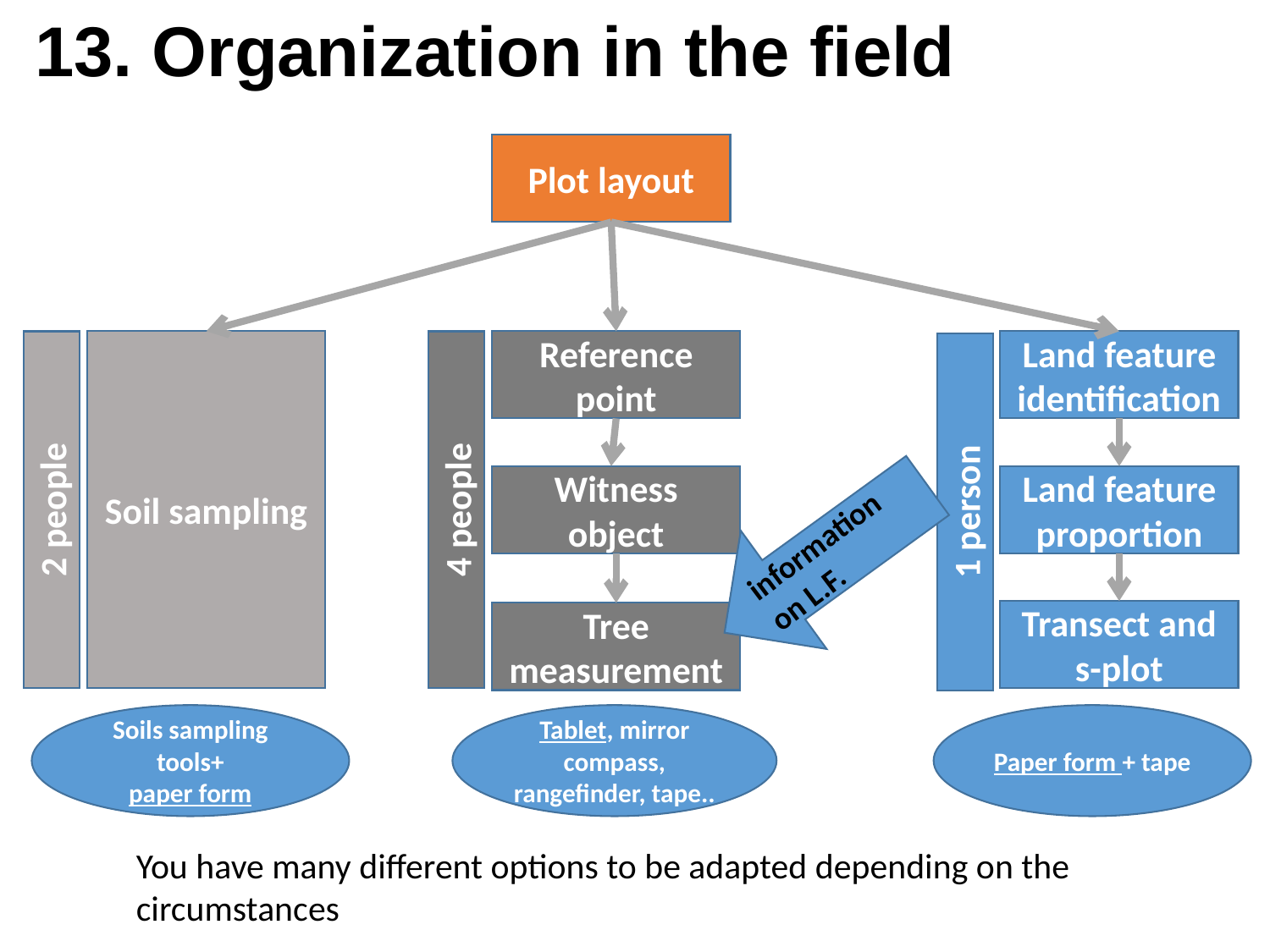

13. Organization in the field
Plot layout
Soil sampling
Reference point
Land feature identification
Witness object
Land feature proportion
2 people
4 people
1 person

information on L.F.
Transect and s-plot
Tree measurement
Soils sampling tools+
paper form
Tablet, mirror compass, rangefinder, tape..
Paper form + tape
You have many different options to be adapted depending on the circumstances